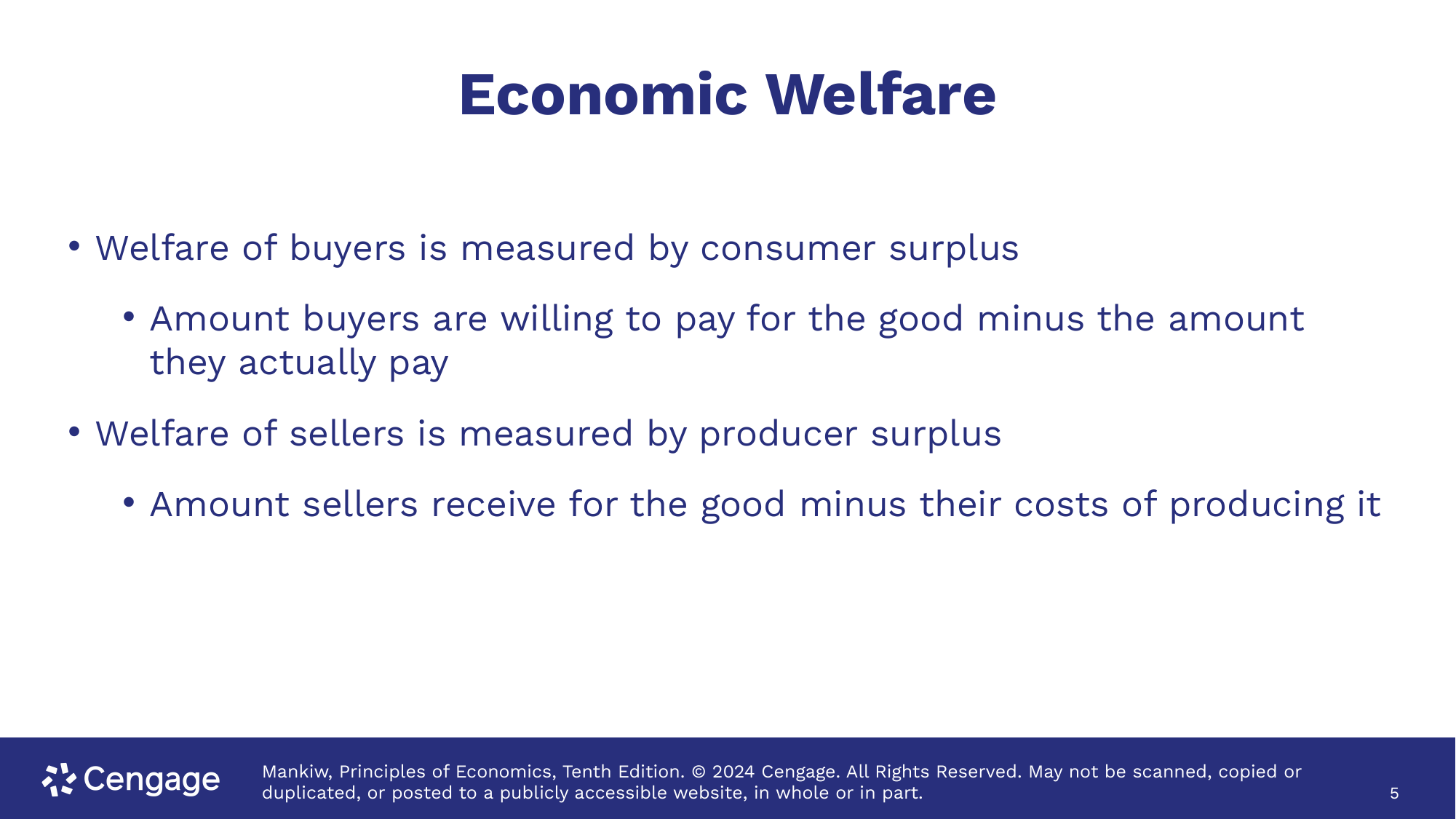

# Economic Welfare
Welfare of buyers is measured by consumer surplus
Amount buyers are willing to pay for the good minus the amount they actually pay
Welfare of sellers is measured by producer surplus
Amount sellers receive for the good minus their costs of producing it